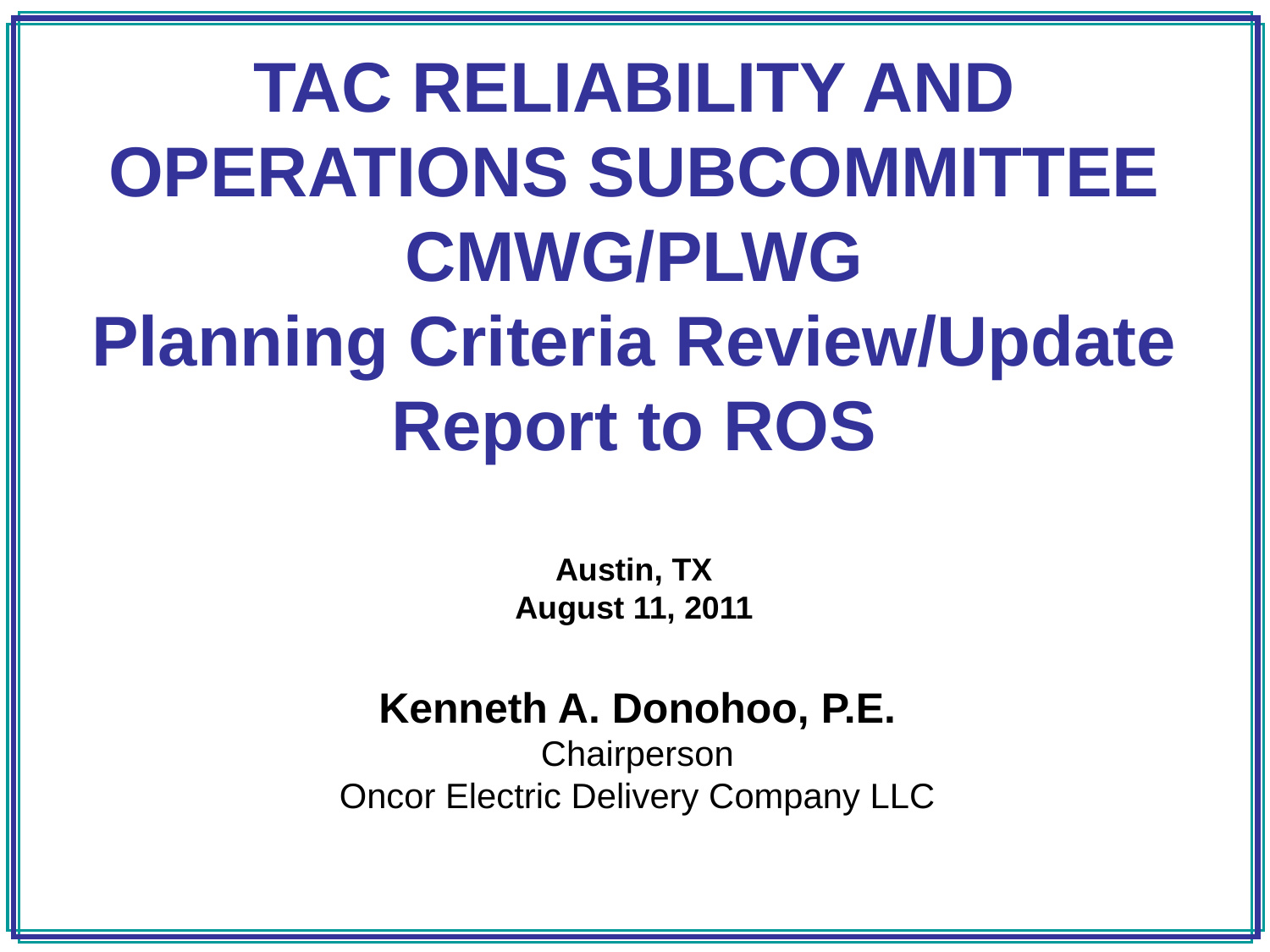

TAC RELIABILITY AND OPERATIONS SUBCOMMITTEE
CMWG/PLWG
Planning Criteria Review/Update
Report to ROS

Austin, TX
August 11, 2011
Kenneth A. Donohoo, P.E.
Chairperson
Oncor Electric Delivery Company LLC